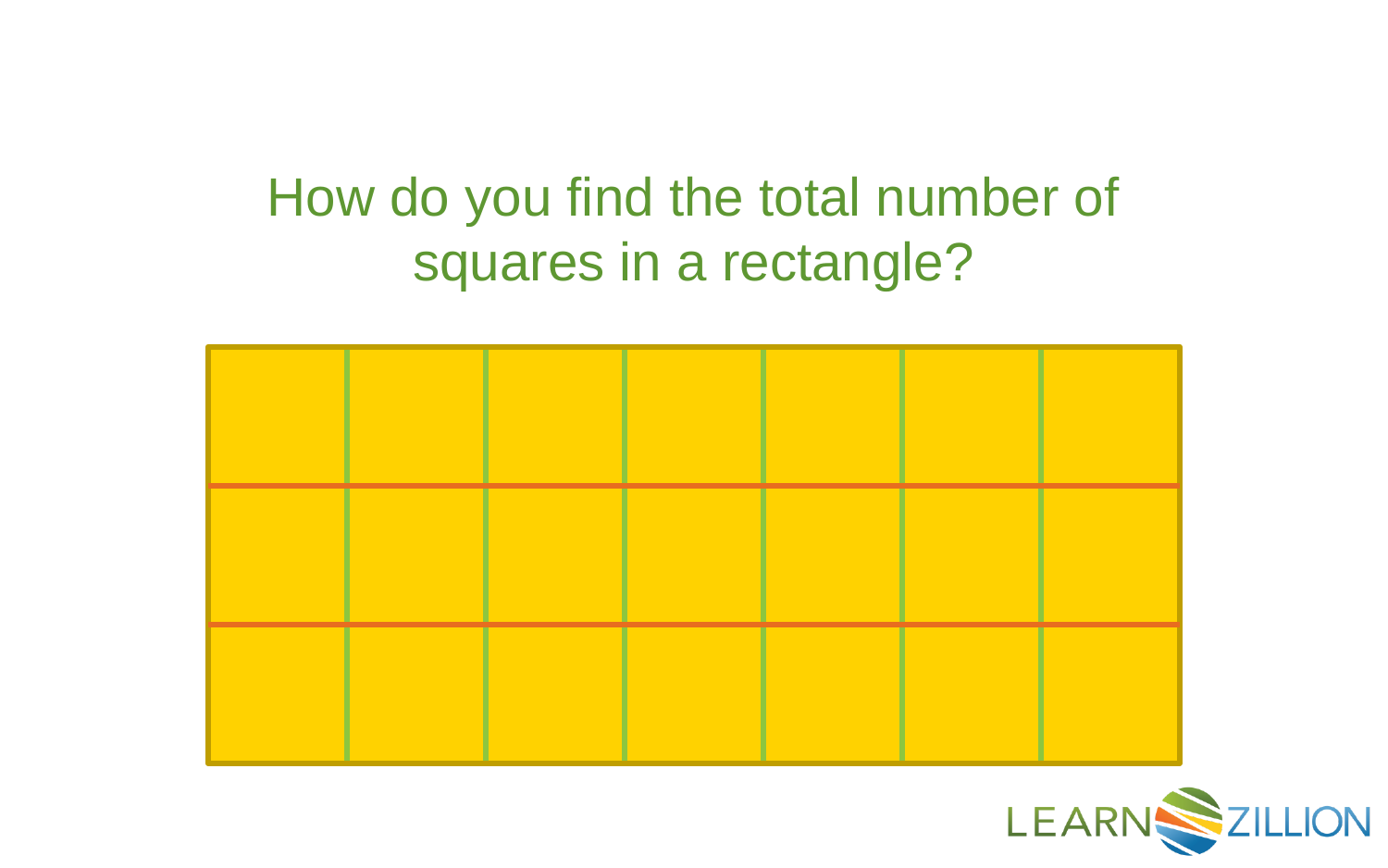

How do you find the total number of squares in a rectangle?